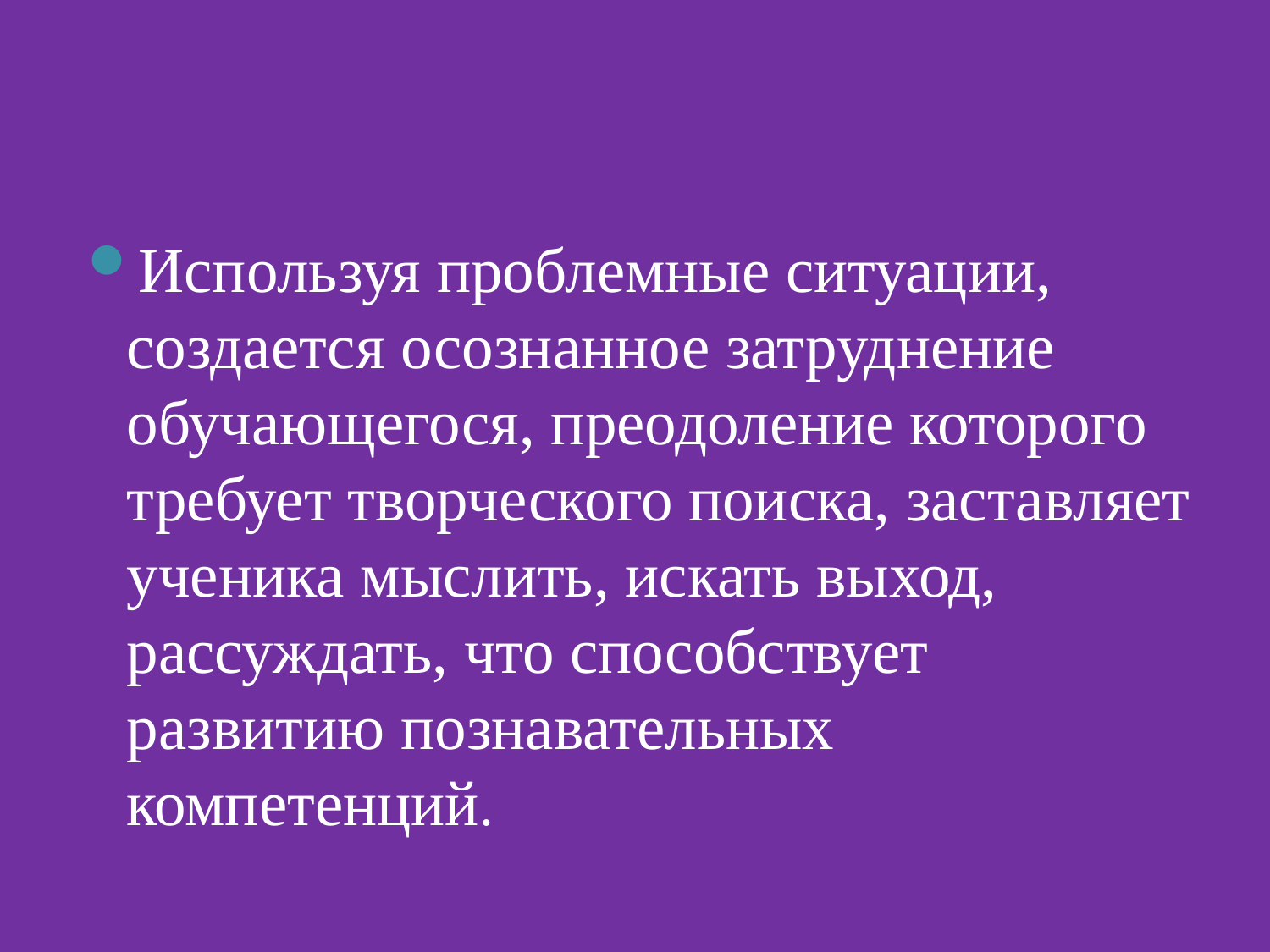

#
Используя проблемные ситуации, создается осознанное затруднение обучающегося, преодоление которого требует творческого поиска, заставляет ученика мыслить, искать выход, рассуждать, что способствует развитию познавательных  компетенций.